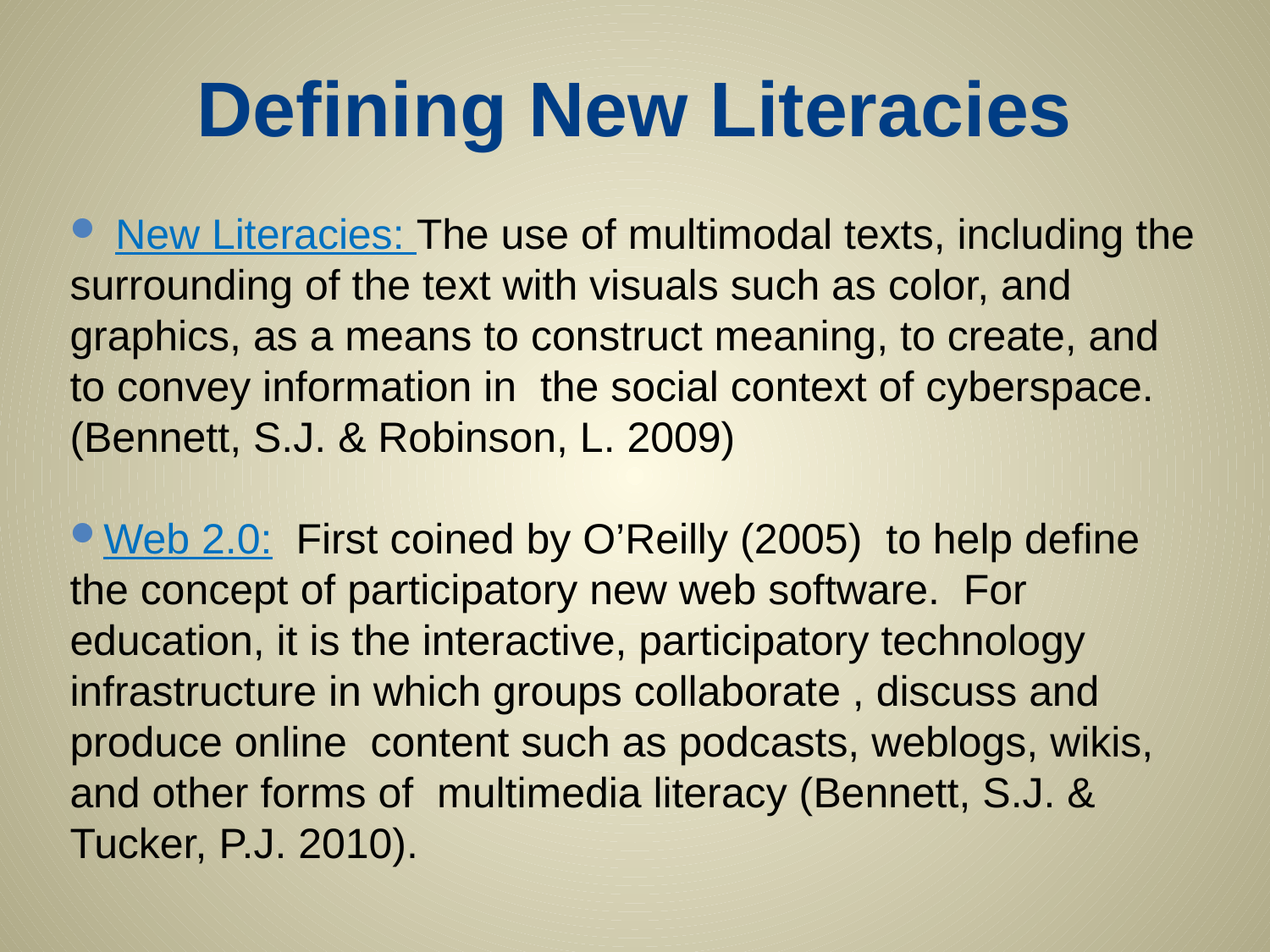

# Defining New Literacies
 New Literacies: The use of multimodal texts, including the surrounding of the text with visuals such as color, and graphics, as a means to construct meaning, to create, and to convey information in  the social context of cyberspace.  (Bennett, S.J. & Robinson, L. 2009)

Web 2.0:  First coined by O’Reilly (2005)  to help define the concept of participatory new web software.  For education, it is the interactive, participatory technology infrastructure in which groups collaborate , discuss and produce online  content such as podcasts, weblogs, wikis, and other forms of  multimedia literacy (Bennett, S.J. & Tucker, P.J. 2010).